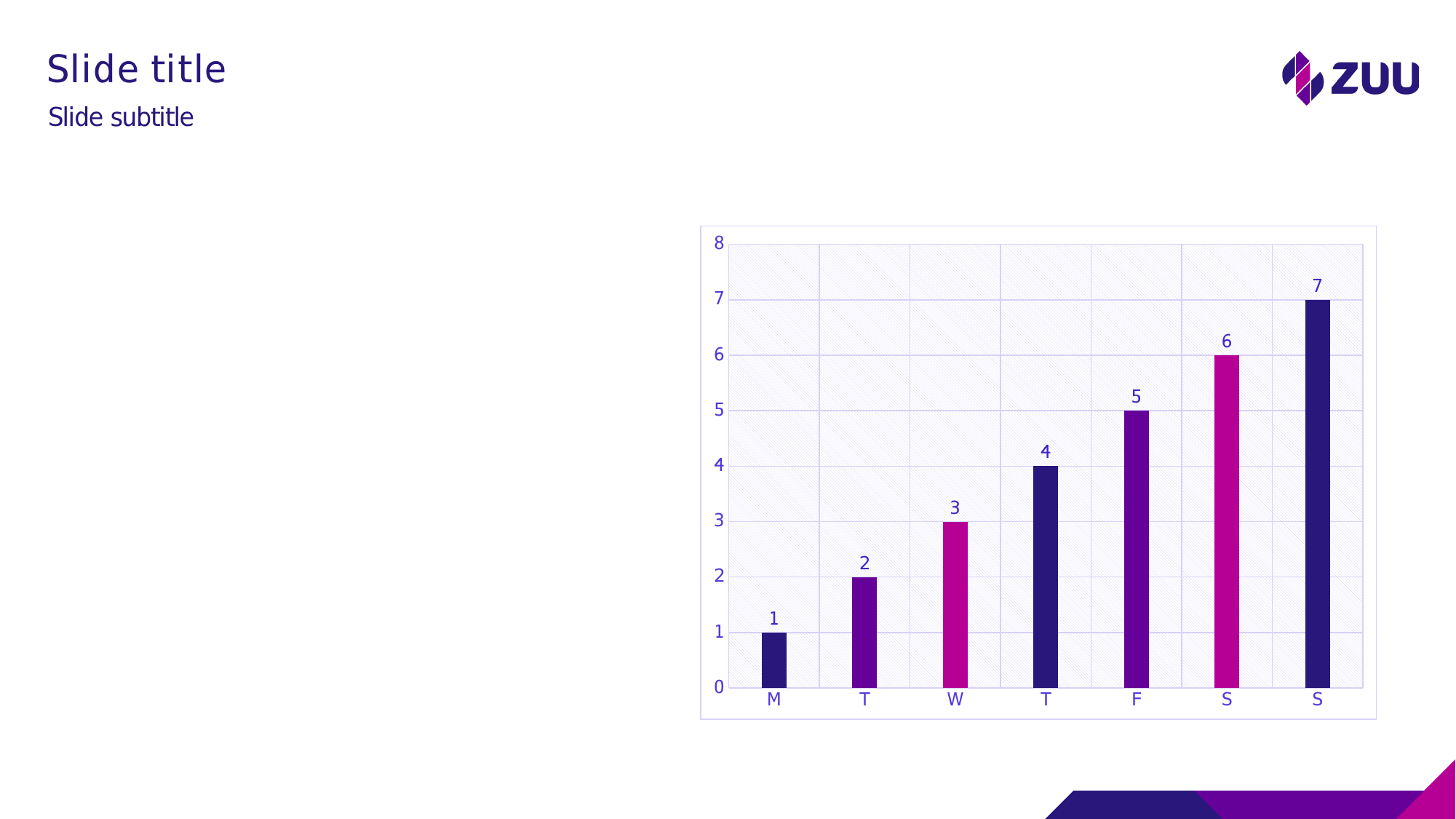

# Slide title
Slide subtitle

### Chart

| Category | Serie 1 |
|---|---|
| M | 1.0 |
| T | 2.0 |
| W | 3.0 |
| T | 4.0 |
| F | 5.0 |
| S | 6.0 |
| S | 7.0 |
14